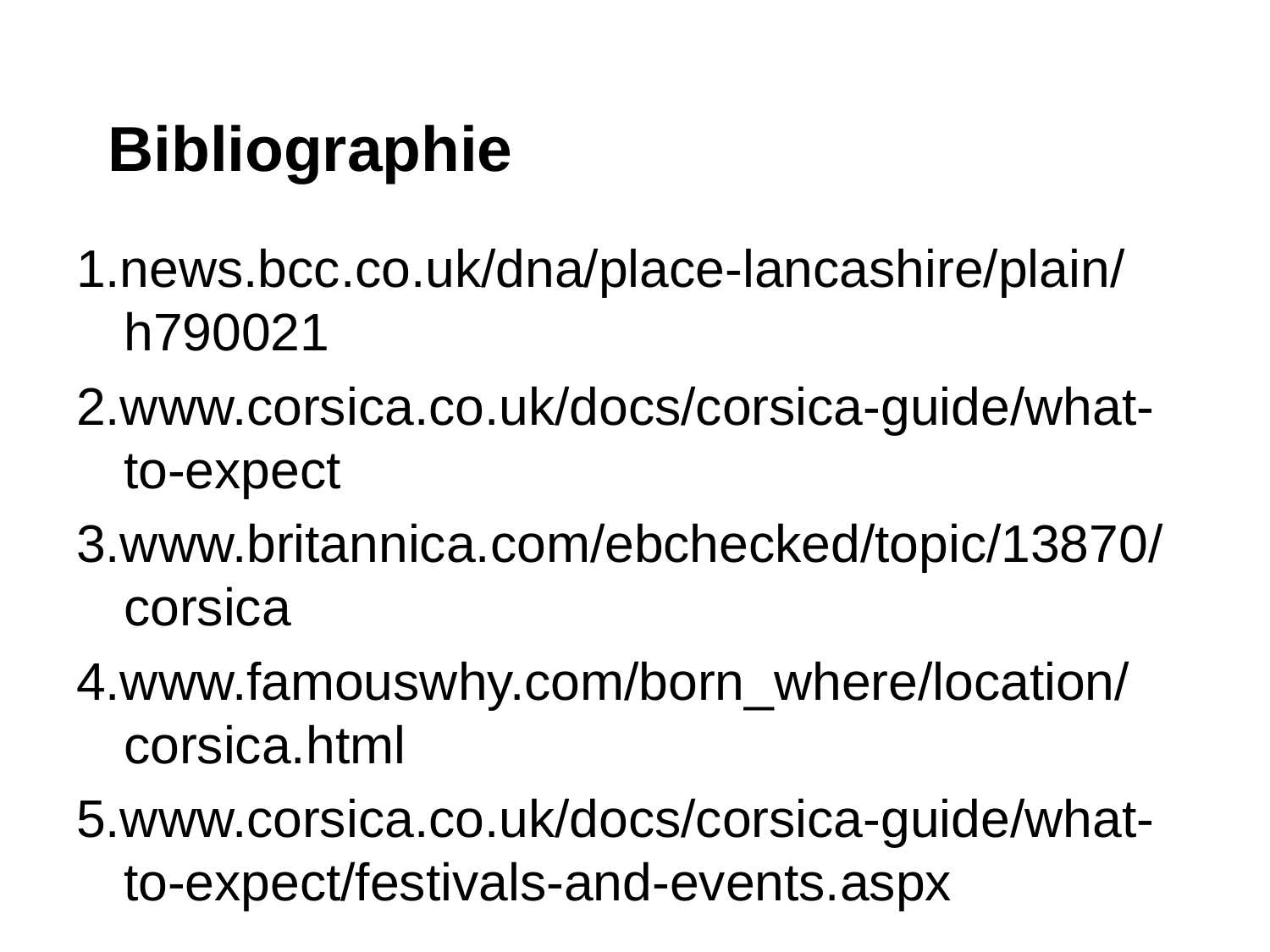

# Bibliographie
1.news.bcc.co.uk/dna/place-lancashire/plain/h790021
2.www.corsica.co.uk/docs/corsica-guide/what-to-expect
3.www.britannica.com/ebchecked/topic/13870/corsica
4.www.famouswhy.com/born_where/location/corsica.html
5.www.corsica.co.uk/docs/corsica-guide/what-to-expect/festivals-and-events.aspx